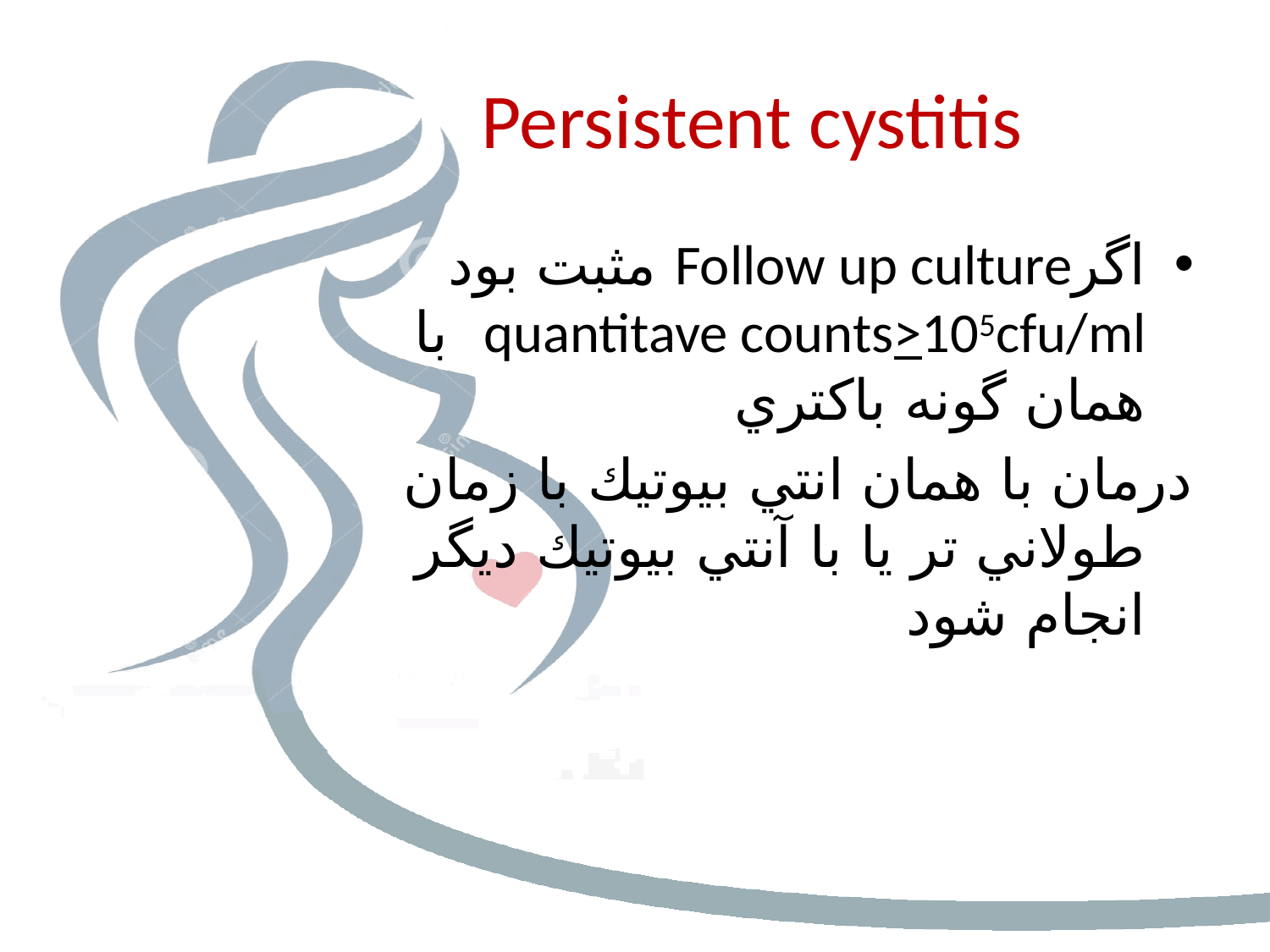

# Persistent cystitis
اگرFollow up culture مثبت بود quantitave counts>105cfu/ml  با همان گونه باكتري
درمان با همان انتي بيوتيك با زمان طولاني تر يا با آنتي بيوتيك ديگر انجام شود